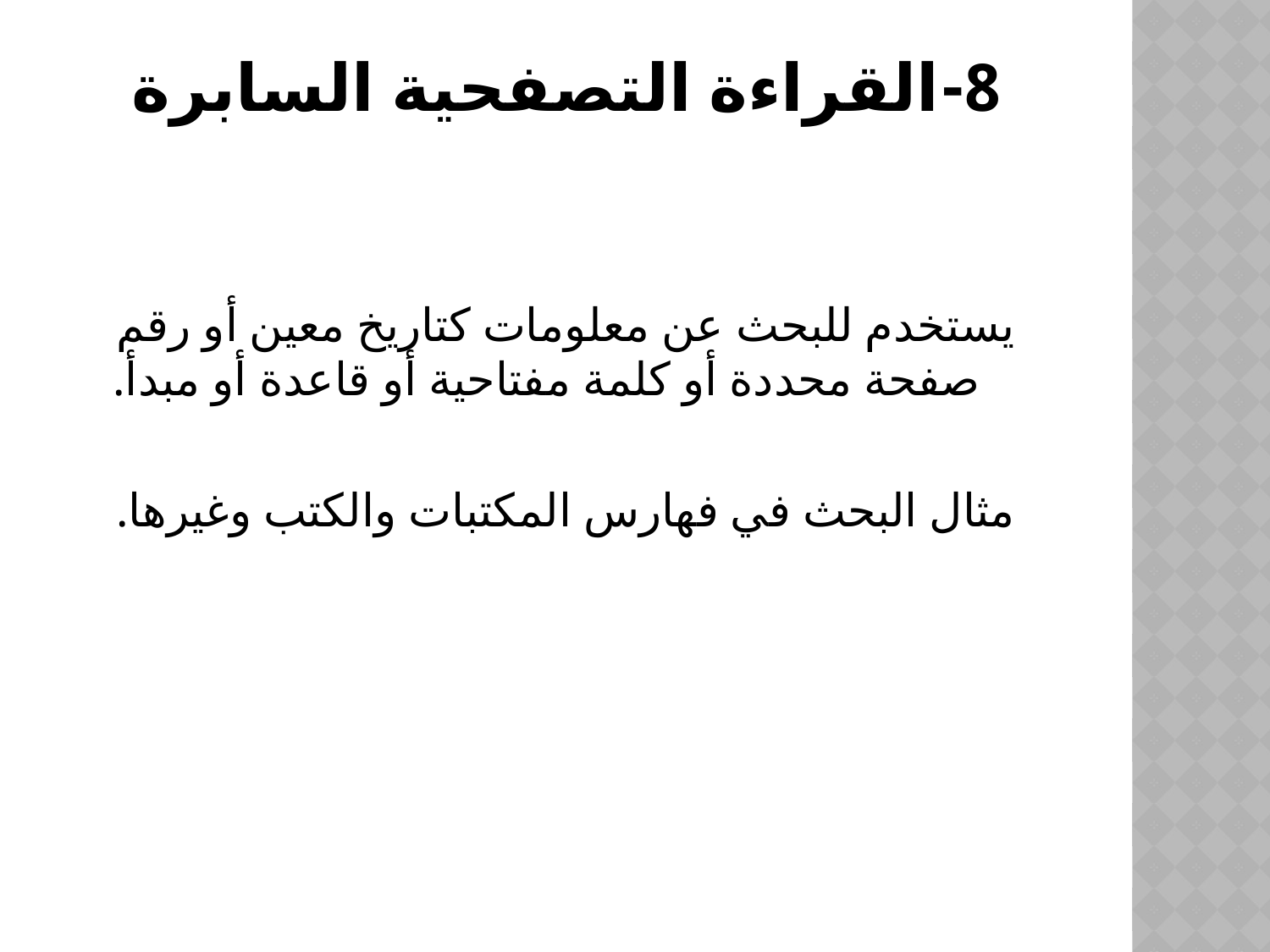

# 8-القراءة التصفحية السابرة

يستخدم للبحث عن معلومات كتاريخ معين أو رقم صفحة محددة أو كلمة مفتاحية أو قاعدة أو مبدأ.

مثال البحث في فهارس المكتبات والكتب وغيرها.